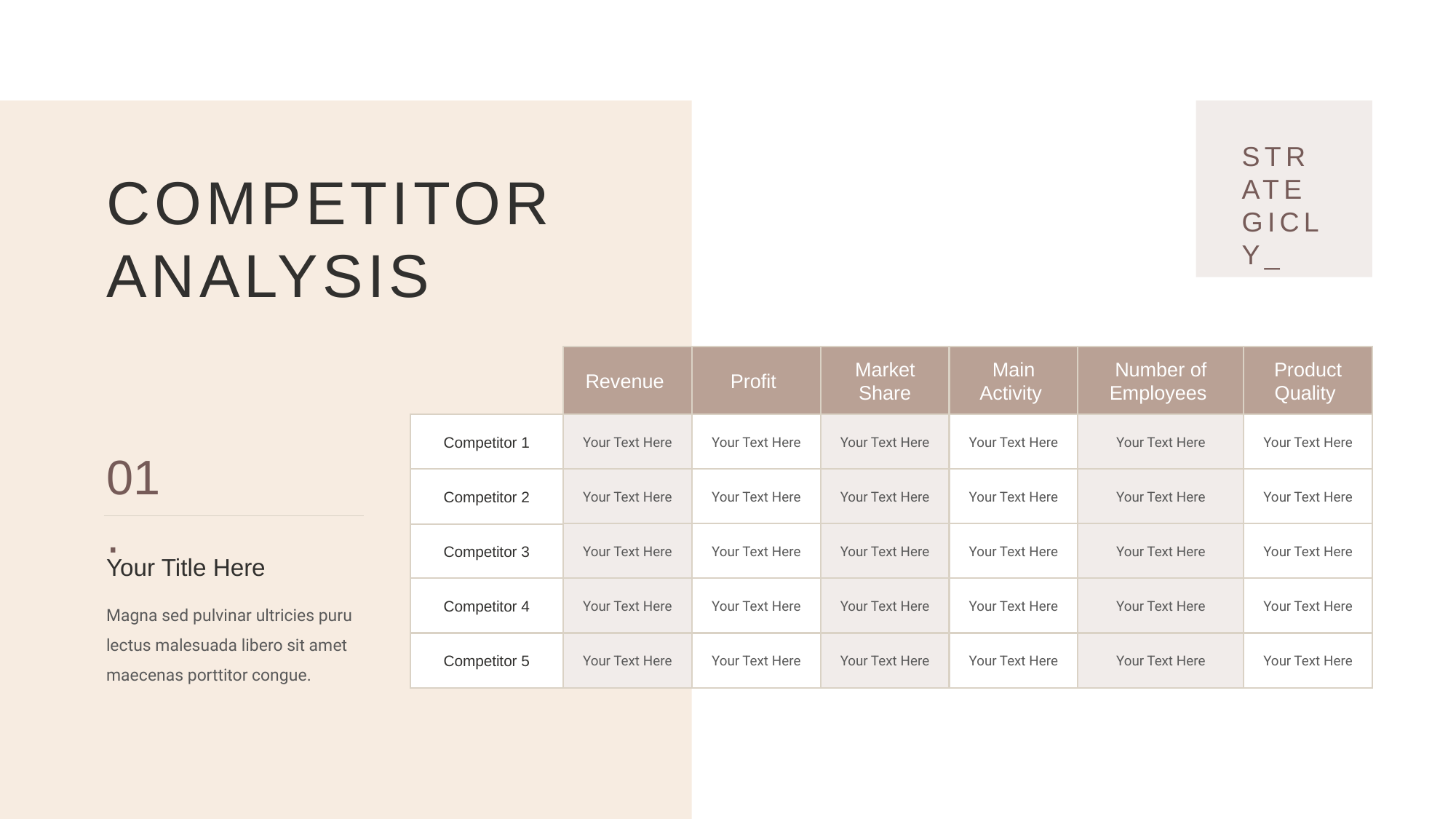

STRATEGICLY_
COMPETITOR ANALYSIS
Revenue
Profit
Market Share
Main Activity
Number of Employees
Product Quality
Your Text Here
Your Text Here
Your Text Here
Your Text Here
Your Text Here
Your Text Here
Your Text Here
Your Text Here
Your Text Here
Your Text Here
Your Text Here
Your Text Here
Your Text Here
Your Text Here
Your Text Here
Your Text Here
Your Text Here
Your Text Here
Your Text Here
Your Text Here
Your Text Here
Your Text Here
Your Text Here
Your Text Here
Your Text Here
Your Text Here
Your Text Here
Your Text Here
Your Text Here
Your Text Here
Competitor 1
Competitor 2
Competitor 3
Competitor 4
Competitor 5
01.
Your Title Here
Magna sed pulvinar ultricies puru lectus malesuada libero sit amet maecenas porttitor congue.